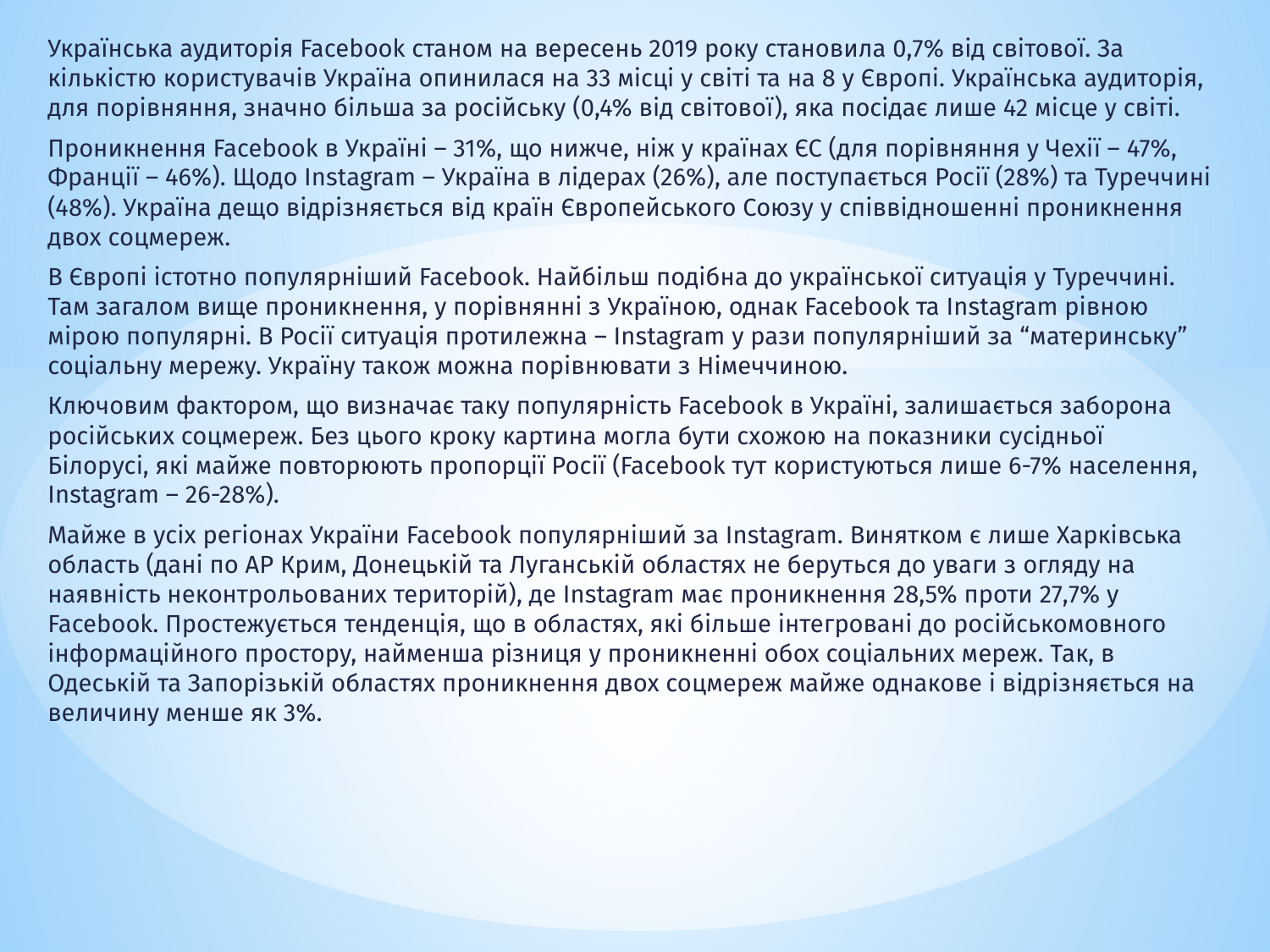

Українська аудиторія Facebook станом на вересень 2019 року становила 0,7% від світової. За кількістю користувачів Україна опинилася на 33 місці у світі та на 8 у Європі. Українська аудиторія, для порівняння, значно більша за російську (0,4% від світової), яка посідає лише 42 місце у світі.
Проникнення Facebook в Україні – 31%, що нижче, ніж у країнах ЄС (для порівняння у Чехії – 47%, Франції – 46%). Щодо Instagram – Україна в лідерах (26%), але поступається Росії (28%) та Туреччині (48%). Україна дещо відрізняється від країн Європейського Союзу у співвідношенні проникнення двох соцмереж.
В Європі істотно популярніший Facebook. Найбільш подібна до української ситуація у Туреччині. Там загалом вище проникнення, у порівнянні з Україною, однак Facebook та Instagram рівною мірою популярні. В Росії ситуація протилежна – Instagram у рази популярніший за “материнську” соціальну мережу. Україну також можна порівнювати з Німеччиною.
Ключовим фактором, що визначає таку популярність Facebook в Україні, залишається заборона російських соцмереж. Без цього кроку картина могла бути схожою на показники сусідньої Білорусі, які майже повторюють пропорції Росії (Facebook тут користуються лише 6-7% населення, Instagram – 26-28%).
Майже в усіх регіонах України Facebook популярніший за Instagram. Винятком є лише Харківська область (дані по АР Крим, Донецькій та Луганській областях не беруться до уваги з огляду на наявність неконтрольованих територій), де Instagram має проникнення 28,5% проти 27,7% у Facebook. Простежується тенденція, що в областях, які більше інтегровані до російськомовного інформаційного простору, найменша різниця у проникненні обох соціальних мереж. Так, в Одеській та Запорізькій областях проникнення двох соцмереж майже однакове і відрізняється на величину менше як 3%.